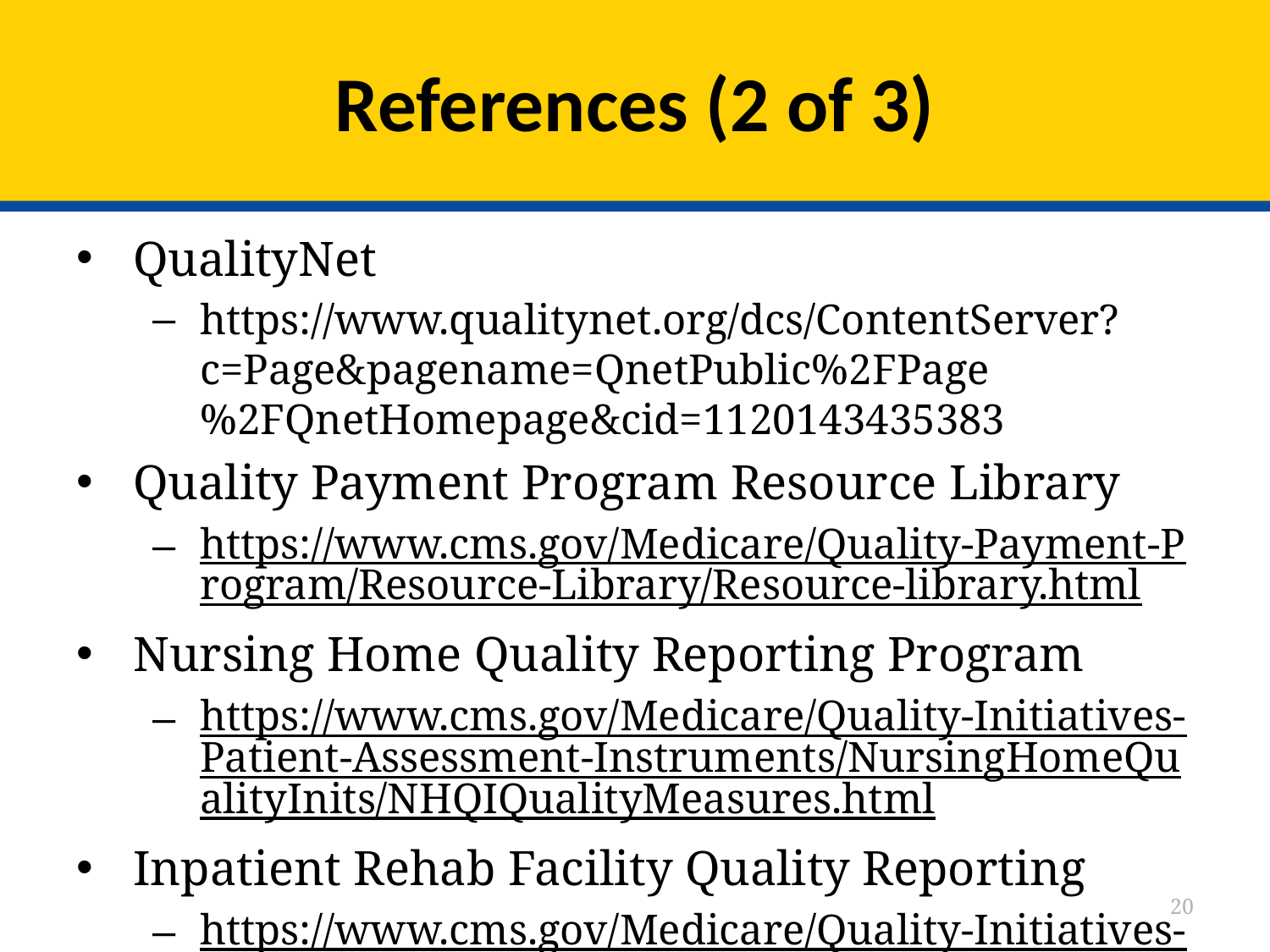

# References (2 of 3)
QualityNet
https://www.qualitynet.org/dcs/ContentServer?c=Page&pagename=QnetPublic%2FPage%2FQnetHomepage&cid=1120143435383
Quality Payment Program Resource Library
https://www.cms.gov/Medicare/Quality-Payment-Program/Resource-Library/Resource-library.html
Nursing Home Quality Reporting Program
https://www.cms.gov/Medicare/Quality-Initiatives-Patient-Assessment-Instruments/NursingHomeQualityInits/NHQIQualityMeasures.html
Inpatient Rehab Facility Quality Reporting
https://www.cms.gov/Medicare/Quality-Initiatives-Patient-Assessment-Instruments/IRF-Quality-Reporting/IRF-Quality-Reporting-Program-Measures-Information-.html

20